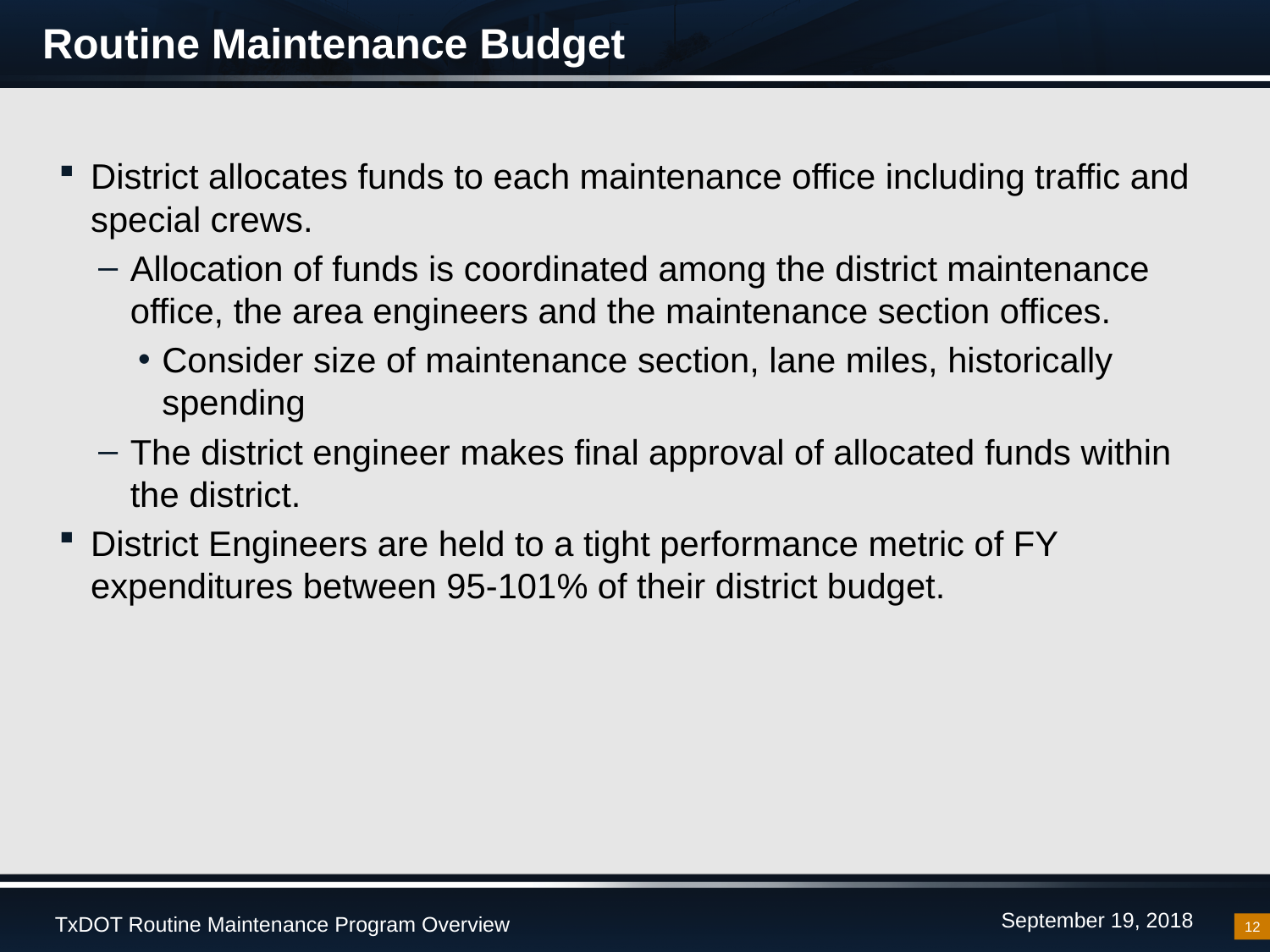

# Routine Maintenance Budget
District allocates funds to each maintenance office including traffic and special crews.
Allocation of funds is coordinated among the district maintenance office, the area engineers and the maintenance section offices.
Consider size of maintenance section, lane miles, historically spending
The district engineer makes final approval of allocated funds within the district.
District Engineers are held to a tight performance metric of FY expenditures between 95-101% of their district budget.

12